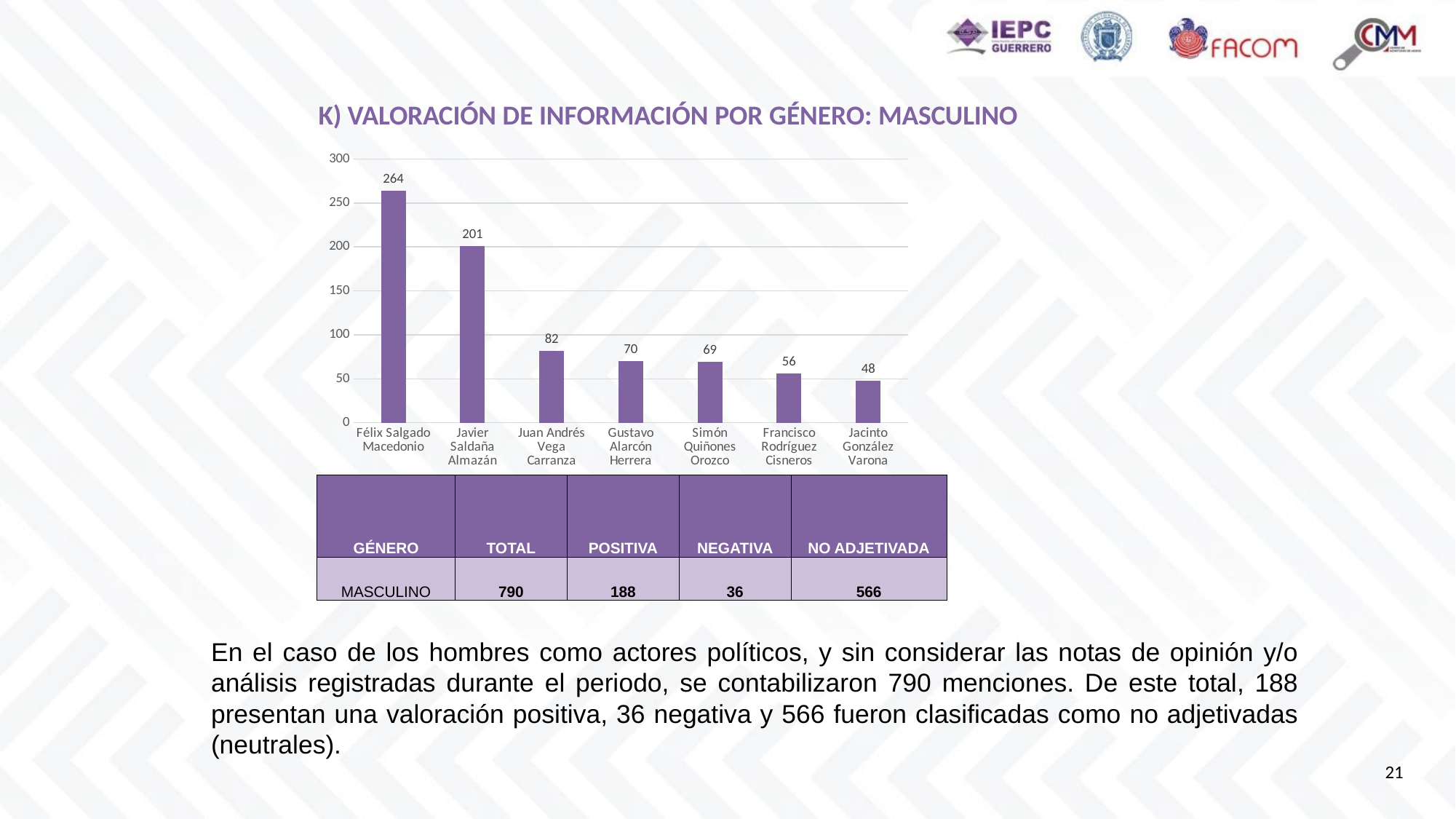

# K) VALORACIÓN DE INFORMACIÓN POR GÉNERO: MASCULINO

### Chart

| Category | MENCIONES |
|---|---|
| Félix Salgado Macedonio | 264.0 |
| Javier Saldaña Almazán | 201.0 |
| Juan Andrés Vega Carranza | 82.0 |
| Gustavo Alarcón Herrera | 70.0 |
| Simón Quiñones Orozco | 69.0 |
| Francisco Rodríguez Cisneros | 56.0 |
| Jacinto González Varona | 48.0 |
| GÉNERO | TOTAL | POSITIVA | NEGATIVA | NO ADJETIVADA |
| --- | --- | --- | --- | --- |
| MASCULINO | 790 | 188 | 36 | 566 |
En el caso de los hombres como actores políticos, y sin considerar las notas de opinión y/o análisis registradas durante el periodo, se contabilizaron 790 menciones. De este total, 188 presentan una valoración positiva, 36 negativa y 566 fueron clasificadas como no adjetivadas (neutrales).
21